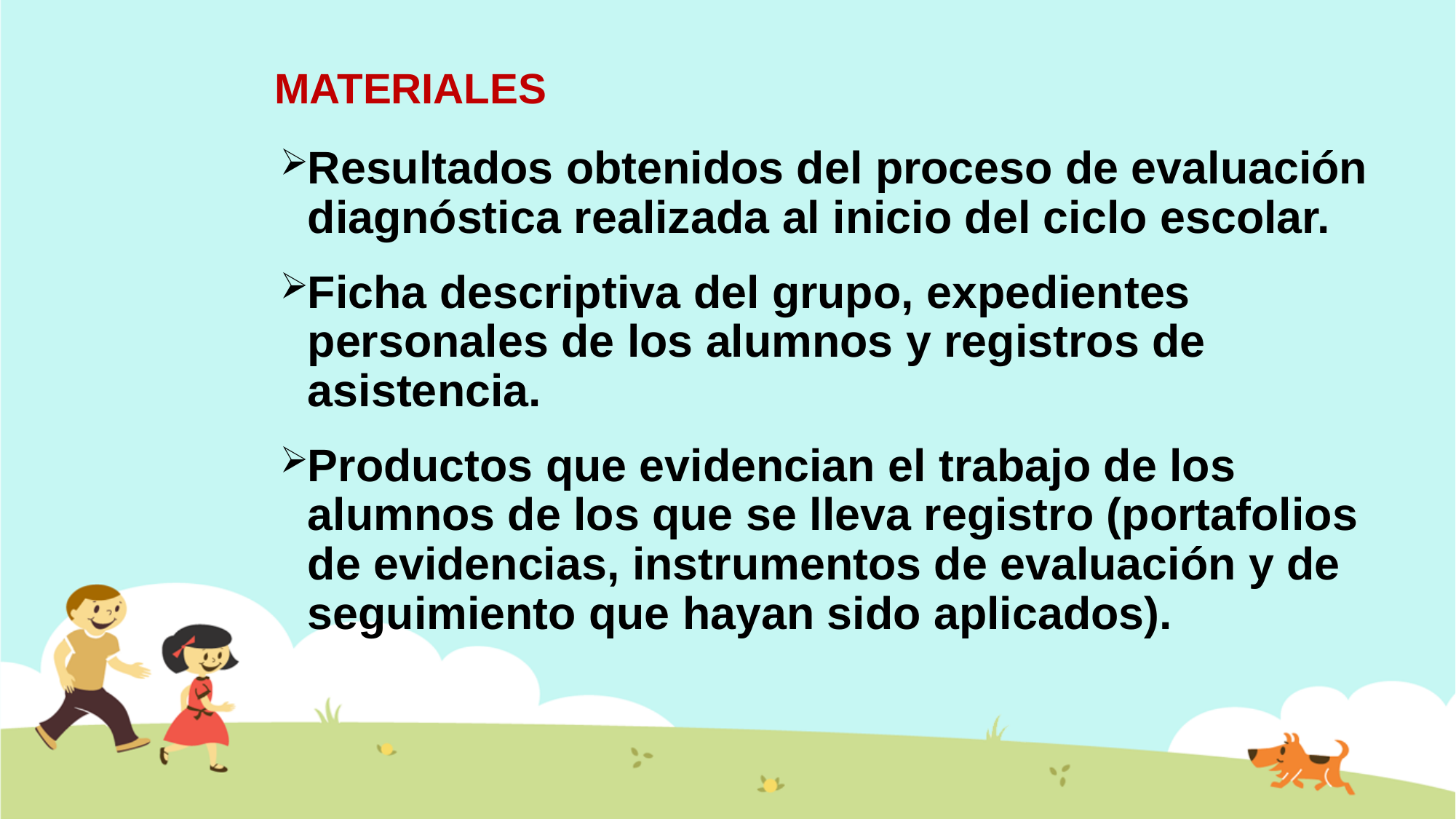

# MATERIALES
Resultados obtenidos del proceso de evaluación diagnóstica realizada al inicio del ciclo escolar.
Ficha descriptiva del grupo, expedientes personales de los alumnos y registros de asistencia.
Productos que evidencian el trabajo de los alumnos de los que se lleva registro (portafolios de evidencias, instrumentos de evaluación y de seguimiento que hayan sido aplicados).